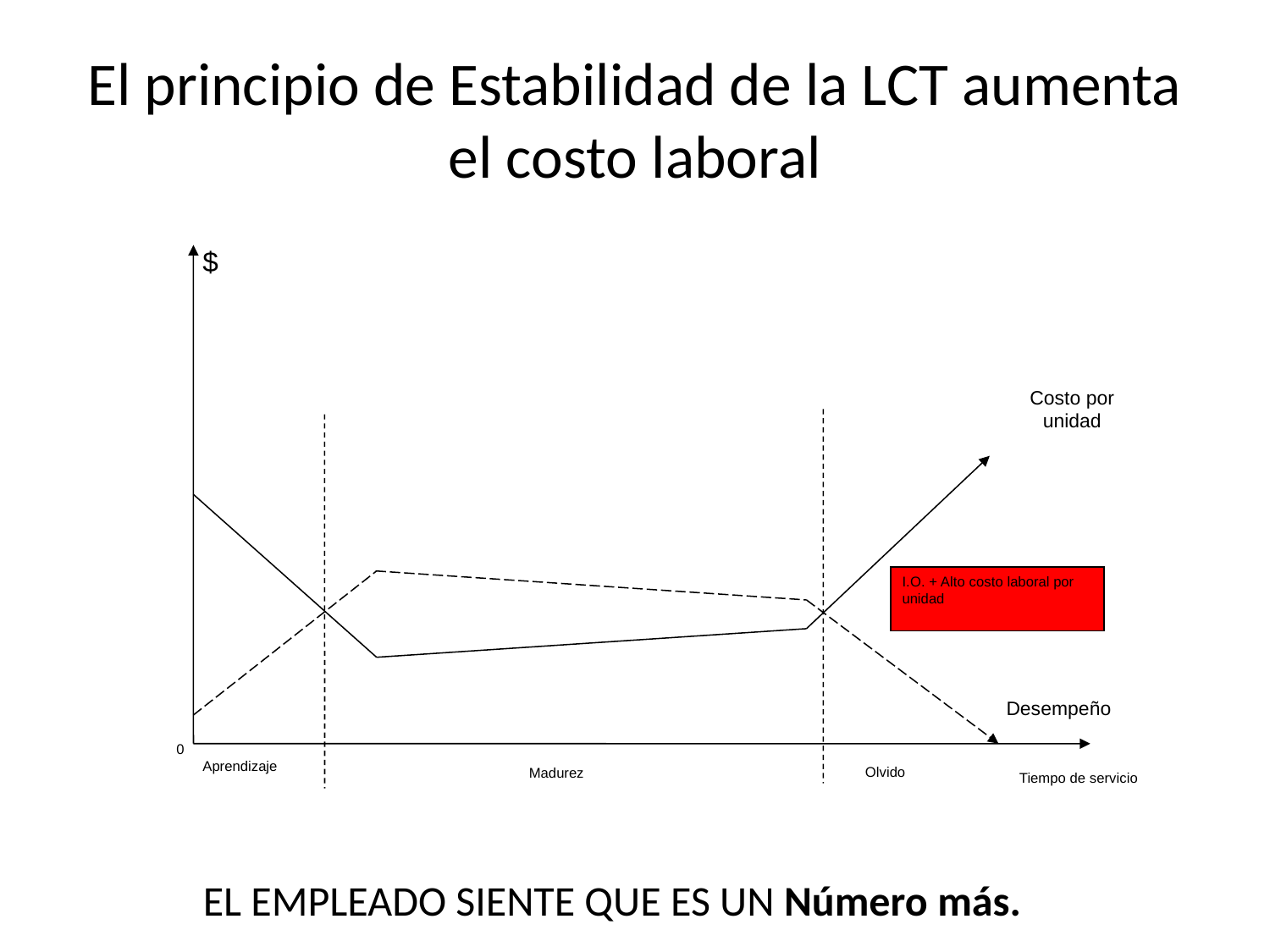

# El principio de Estabilidad de la LCT aumenta el costo laboral

$

Costo por unidad

I.O. + Alto costo laboral por unidad

Desempeño
0

Aprendizaje
Olvido
Madurez
Tiempo de servicio
EL EMPLEADO SIENTE QUE ES UN Número más.